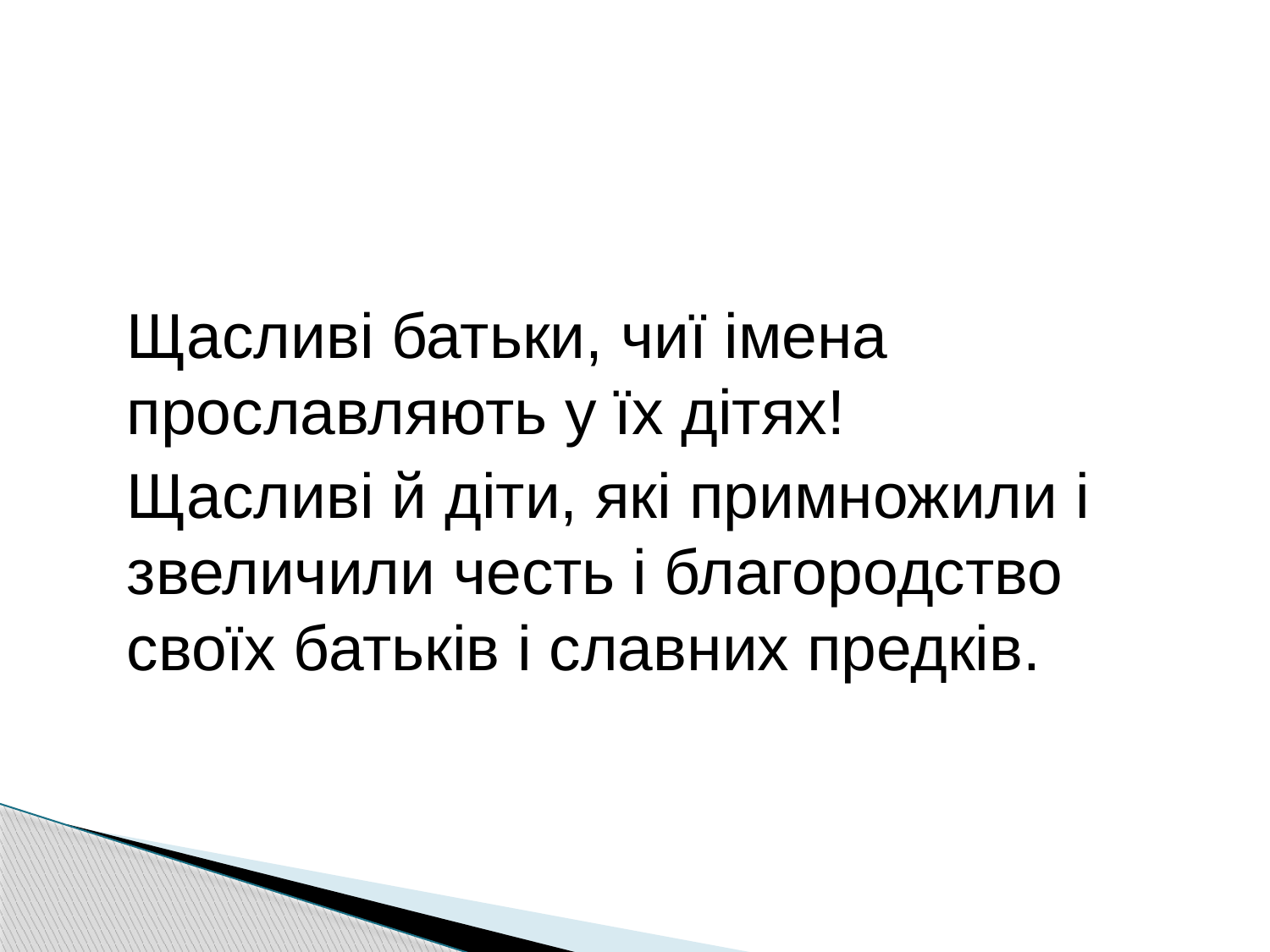

Щасливі батьки, чиї імена прославляють у їх дітях!
  Щасливі й діти, які примножили і звеличили честь і благородство своїх батьків і славних предків.